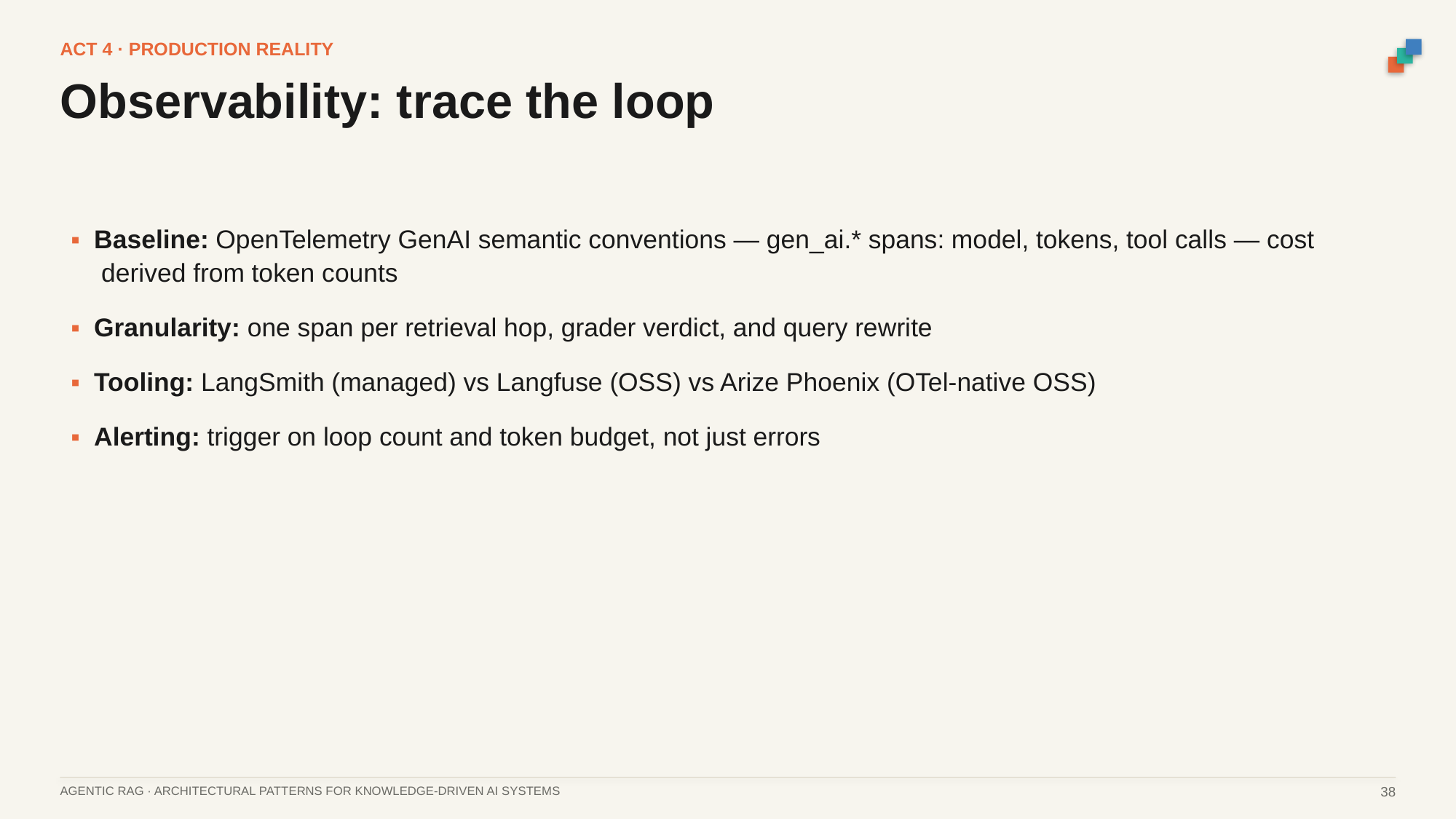

ACT 4 · PRODUCTION REALITY

Observability: trace the loop
▪  Baseline: OpenTelemetry GenAI semantic conventions — gen_ai.* spans: model, tokens, tool calls — cost derived from token counts
▪  Granularity: one span per retrieval hop, grader verdict, and query rewrite
▪  Tooling: LangSmith (managed) vs Langfuse (OSS) vs Arize Phoenix (OTel-native OSS)
▪  Alerting: trigger on loop count and token budget, not just errors

AGENTIC RAG · ARCHITECTURAL PATTERNS FOR KNOWLEDGE-DRIVEN AI SYSTEMS
38